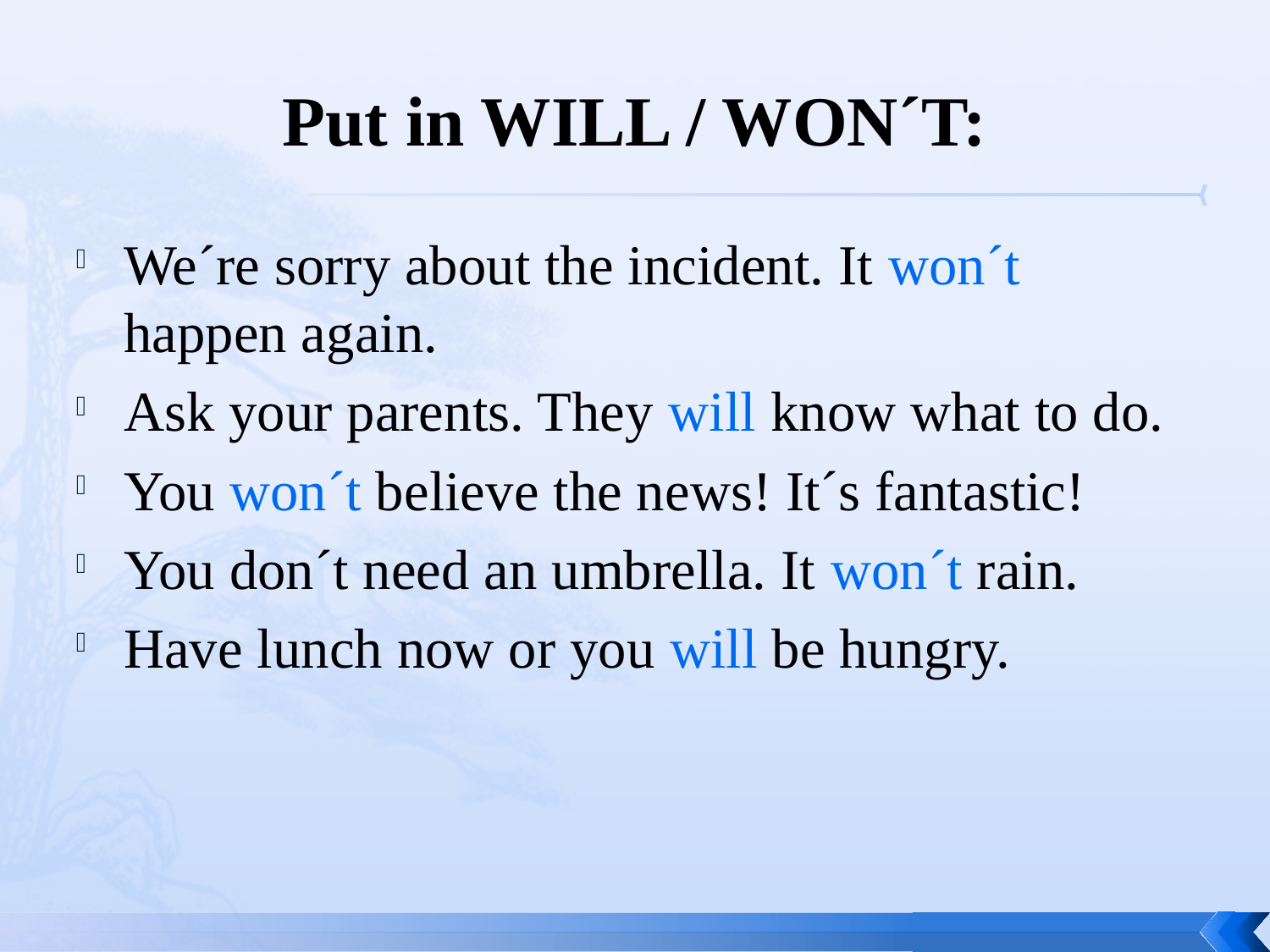

# Put in WILL / WON´T:
We´re sorry about the incident. It won´t happen again.
Ask your parents. They will know what to do.
You won´t believe the news! It´s fantastic!
You don´t need an umbrella. It won´t rain.
Have lunch now or you will be hungry.